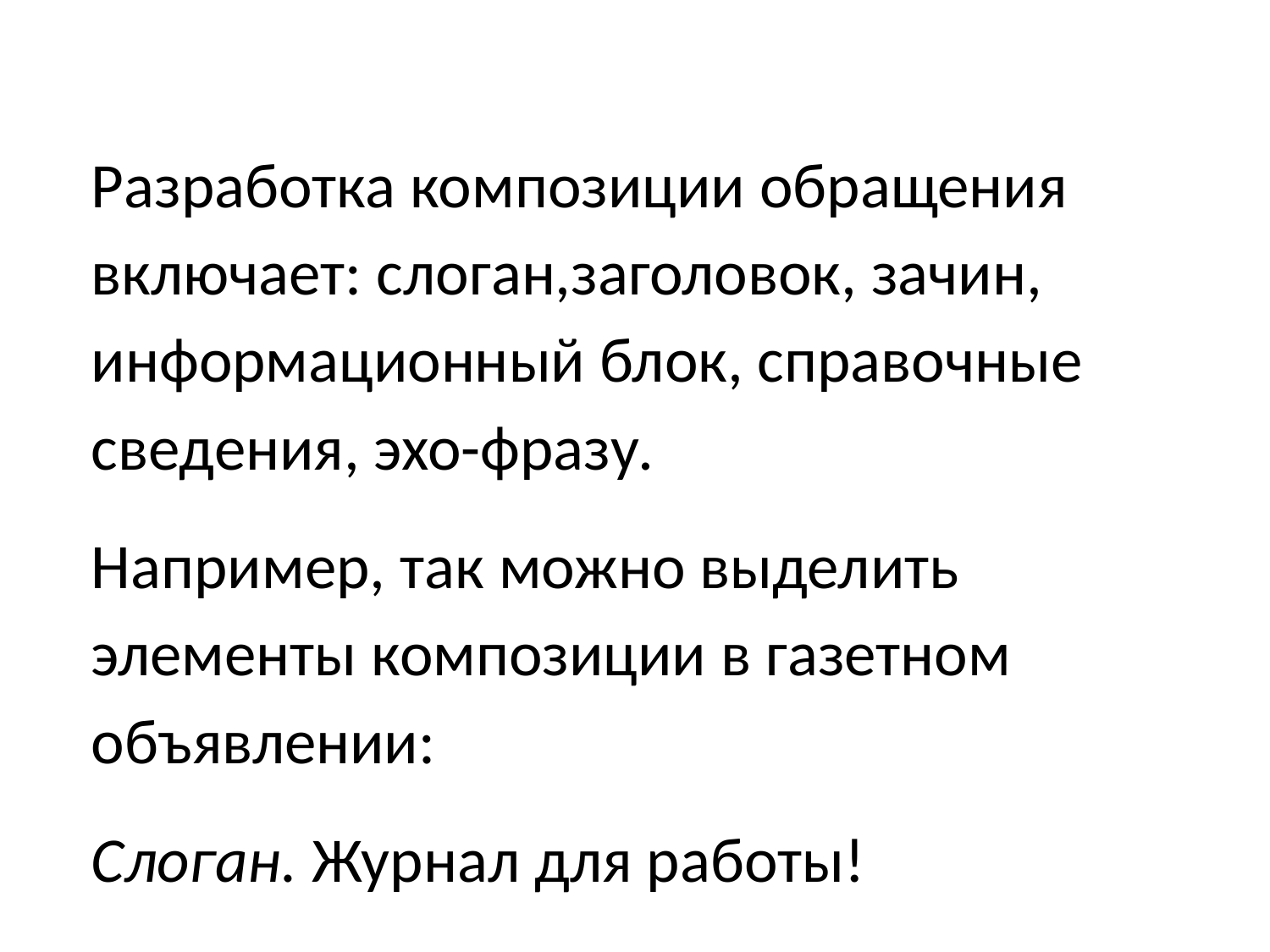

Разработка композиции обращения включает: слоган,заголовок, зачин, информационный блок, справочные сведения, эхо-фразу.
Например, так можно выделить элементы композиции в газетном объявлении:
Слоган. Журнал для работы!